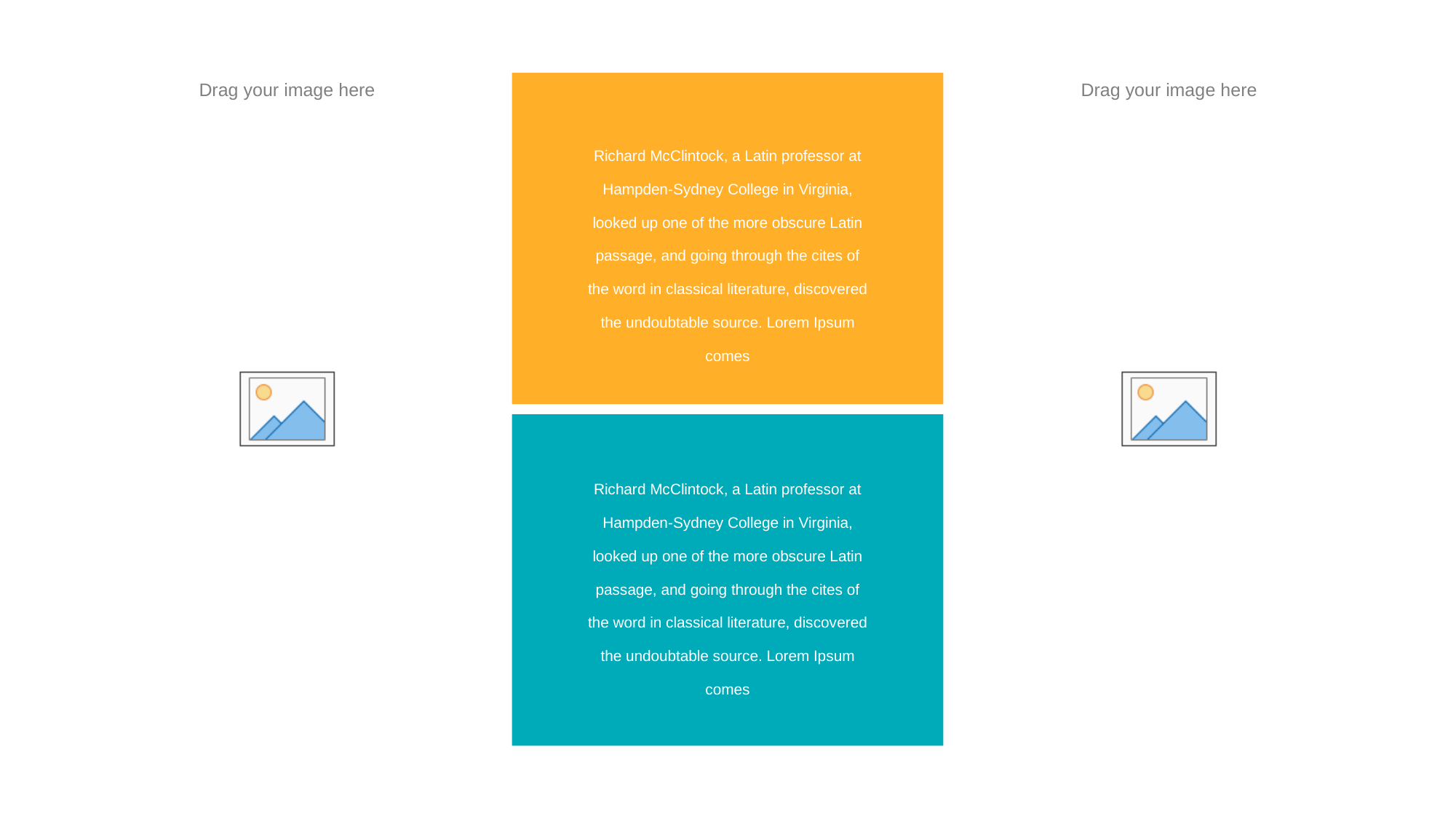

Richard McClintock, a Latin professor at Hampden-Sydney College in Virginia, looked up one of the more obscure Latin passage, and going through the cites of the word in classical literature, discovered the undoubtable source. Lorem Ipsum comes

Richard McClintock, a Latin professor at Hampden-Sydney College in Virginia, looked up one of the more obscure Latin passage, and going through the cites of the word in classical literature, discovered the undoubtable source. Lorem Ipsum comes